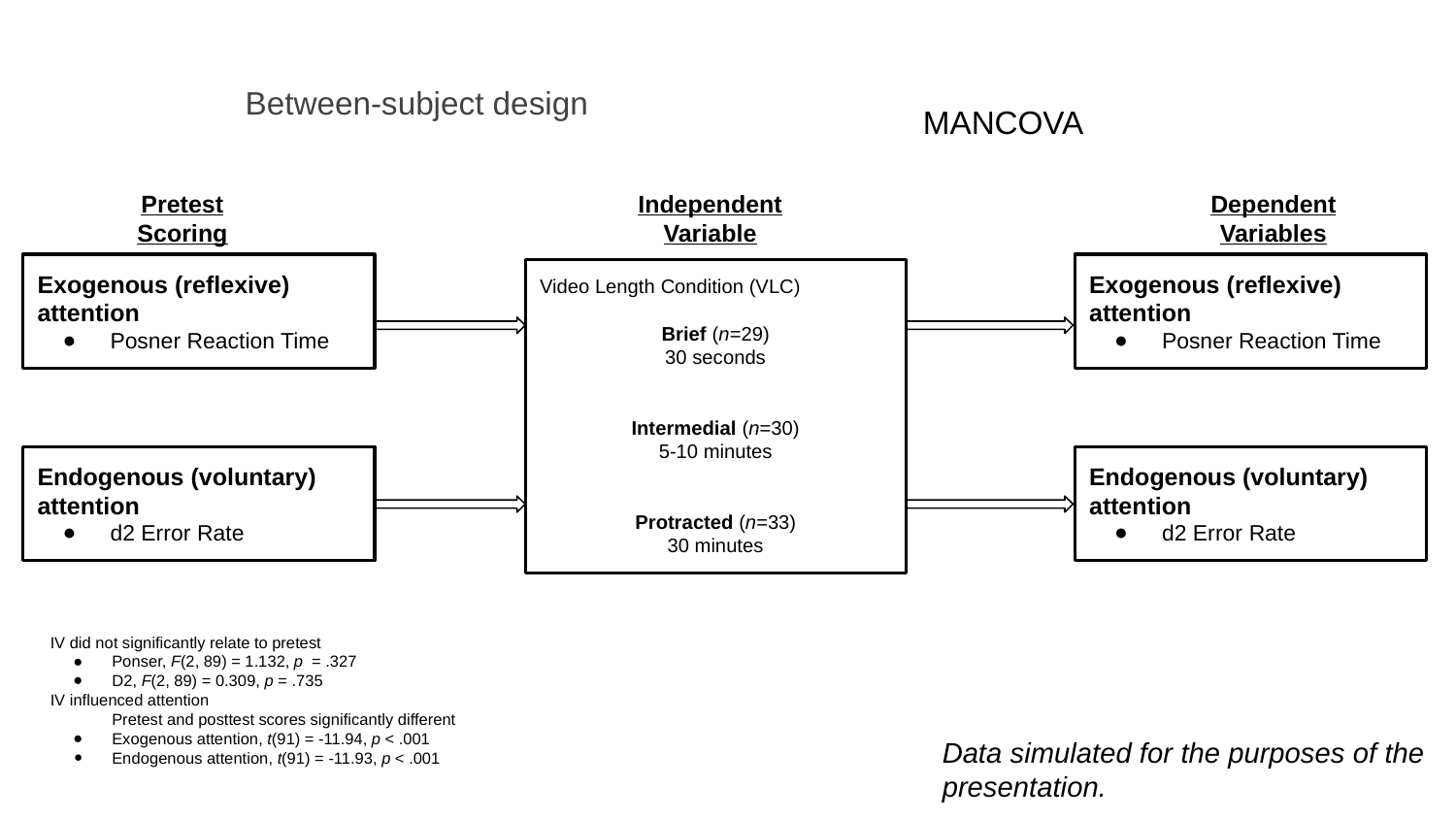

Between-subject design
MANCOVA
Pretest Scoring
Independent Variable
Dependent Variables
Exogenous (reflexive) attention
Posner Reaction Time
Exogenous (reflexive) attention
Posner Reaction Time
Video Length Condition (VLC)

Brief (n=29)
30 seconds

Intermedial (n=30)
5-10 minutes

Protracted (n=33)
30 minutes

Endogenous (voluntary) attention
d2 Error Rate
Endogenous (voluntary) attention
d2 Error Rate

IV did not significantly relate to pretest
Ponser, F(2, 89) = 1.132, p  = .327
D2, F(2, 89) = 0.309, p = .735
IV influenced attention
Pretest and posttest scores significantly different
Exogenous attention, t(91) = -11.94, p < .001
Endogenous attention, t(91) = -11.93, p < .001
Data simulated for the purposes of the presentation.